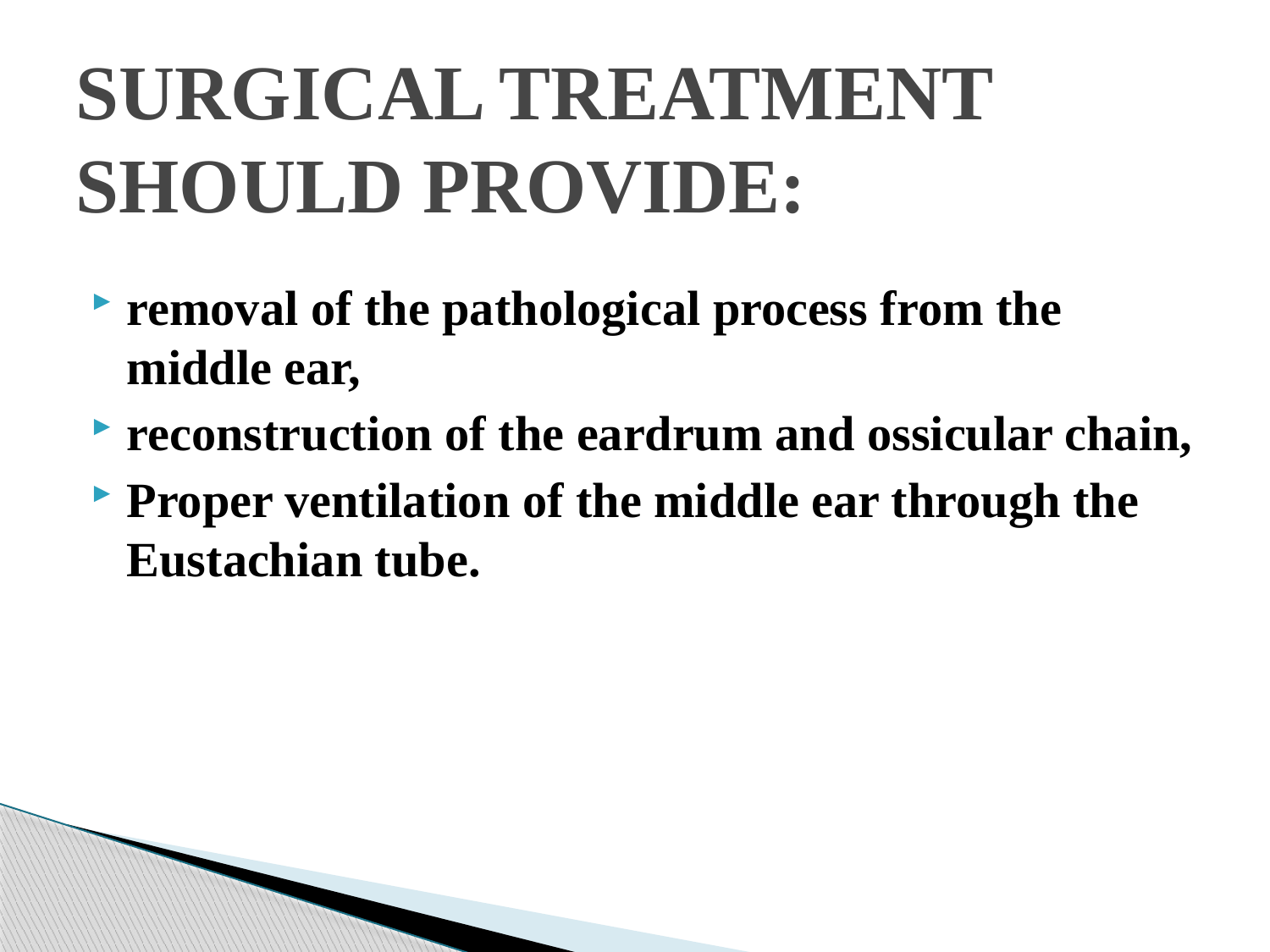

# SURGICAL TREATMENT SHOULD PROVIDE:

removal of the pathological process from the middle ear,
reconstruction of the eardrum and ossicular chain,
Proper ventilation of the middle ear through the Eustachian tube.